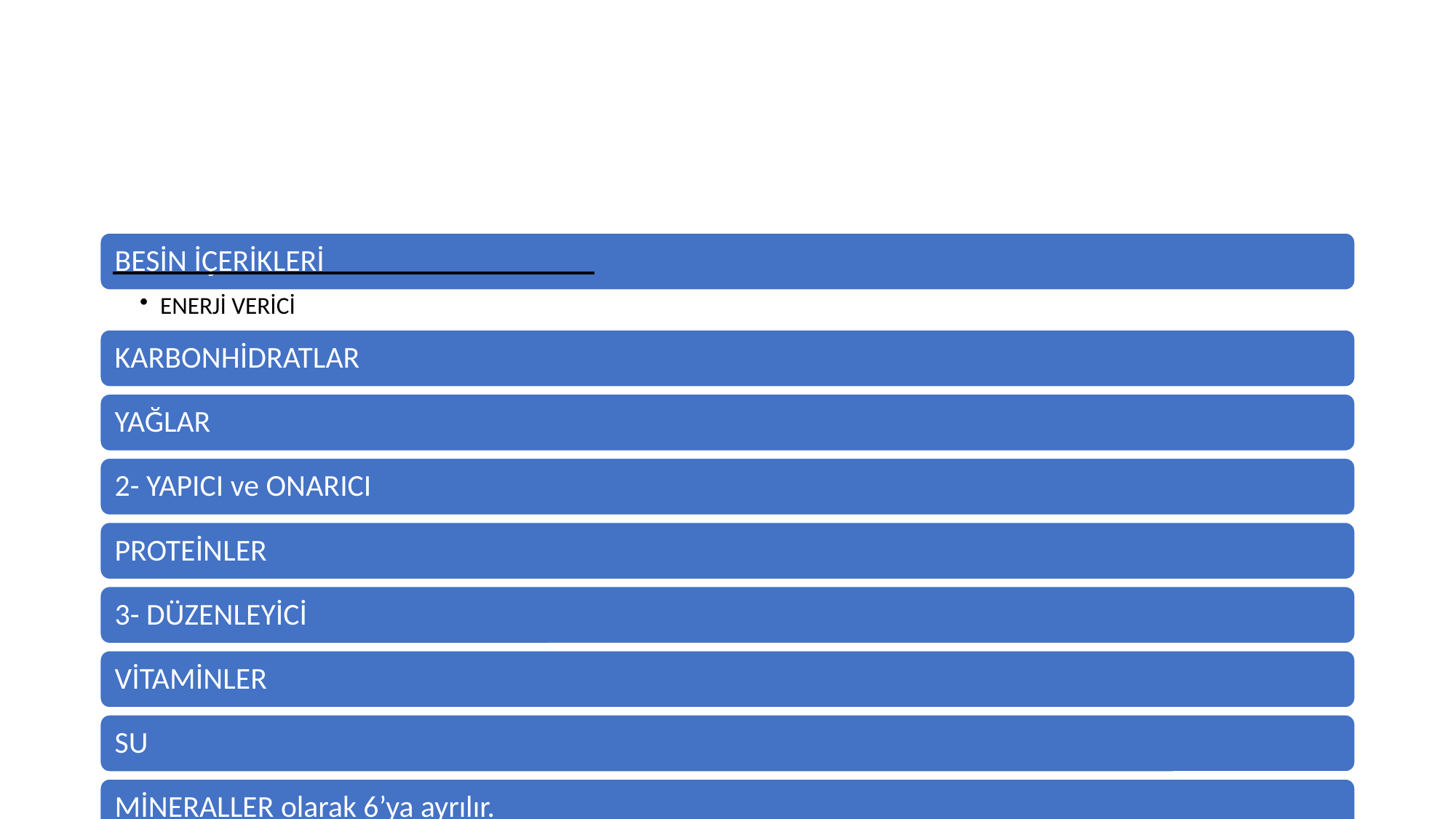

#
BESİN İÇERİKLERİ
ENERJİ VERİCİ
KARBONHİDRATLAR
YAĞLAR
2- YAPICI ve ONARICI
PROTEİNLER
3- DÜZENLEYİCİ
VİTAMİNLER
SU
MİNERALLER olarak 6’ya ayrılır.